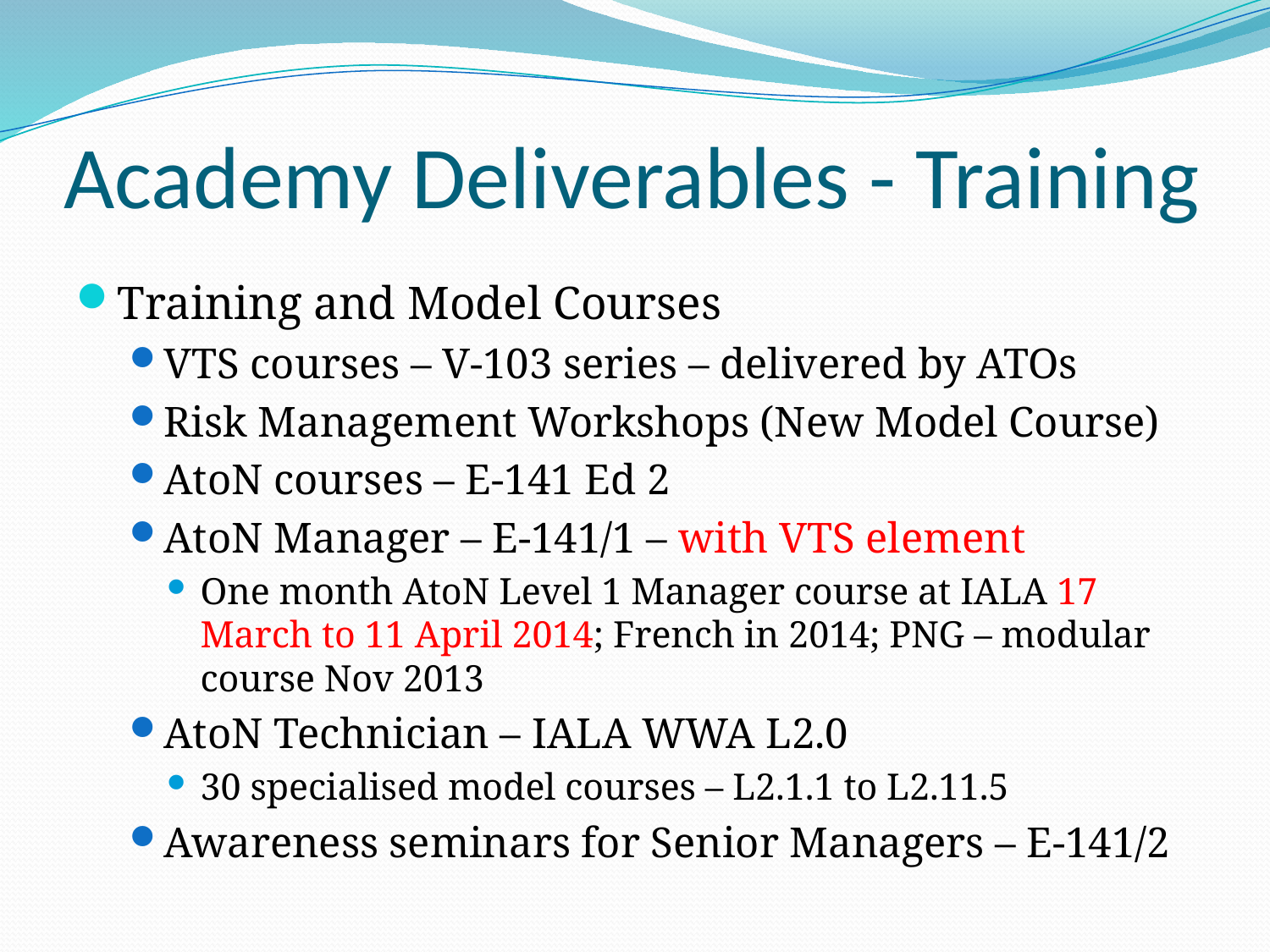

# Academy Deliverables - Training
Training and Model Courses
VTS courses – V-103 series – delivered by ATOs
Risk Management Workshops (New Model Course)
AtoN courses – E-141 Ed 2
AtoN Manager – E-141/1 – with VTS element
One month AtoN Level 1 Manager course at IALA 17 March to 11 April 2014; French in 2014; PNG – modular course Nov 2013
AtoN Technician – IALA WWA L2.0
30 specialised model courses – L2.1.1 to L2.11.5
Awareness seminars for Senior Managers – E-141/2